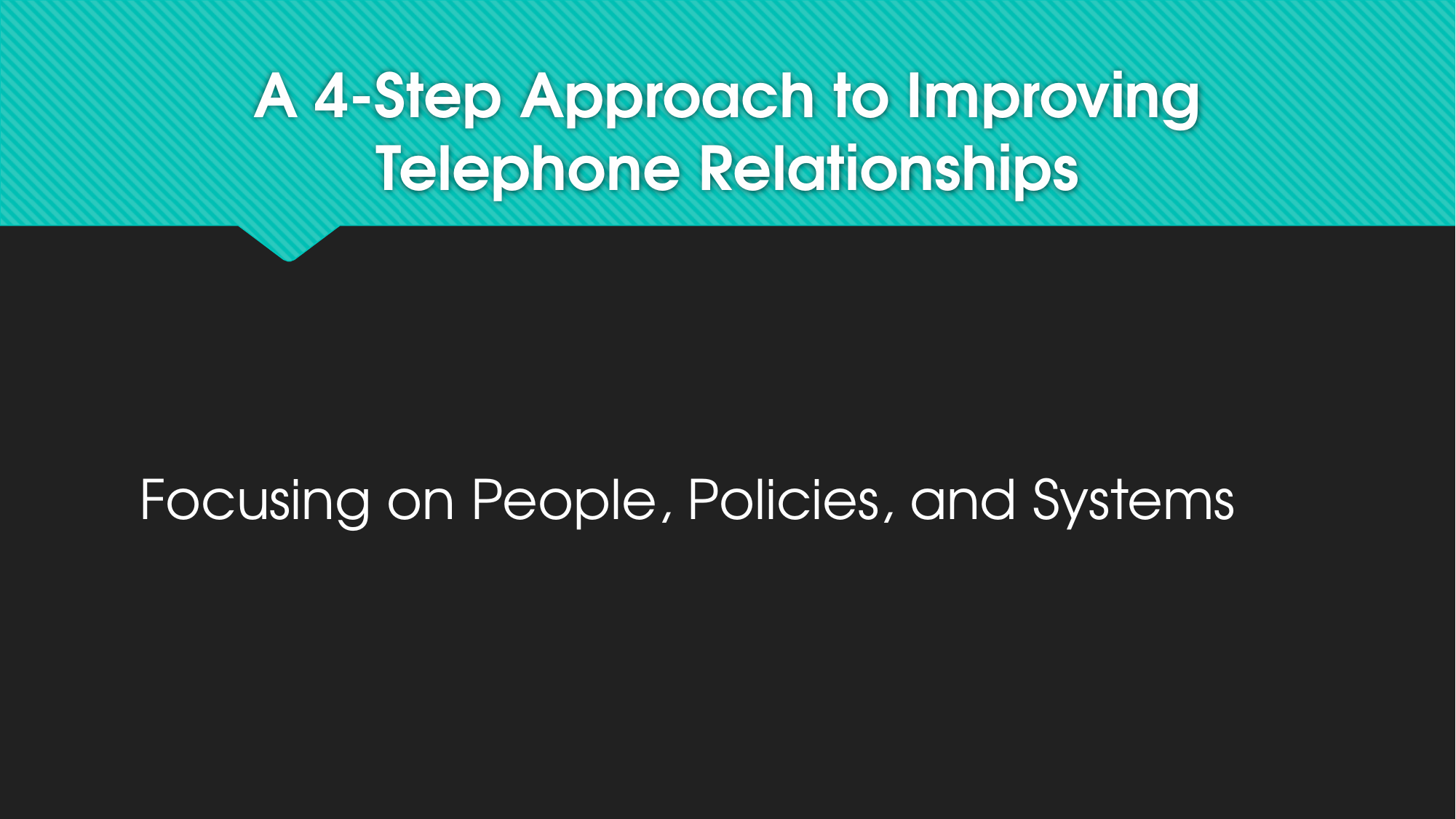

# A 4-Step Approach to Improving Telephone Relationships
Focusing on People, Policies, and Systems